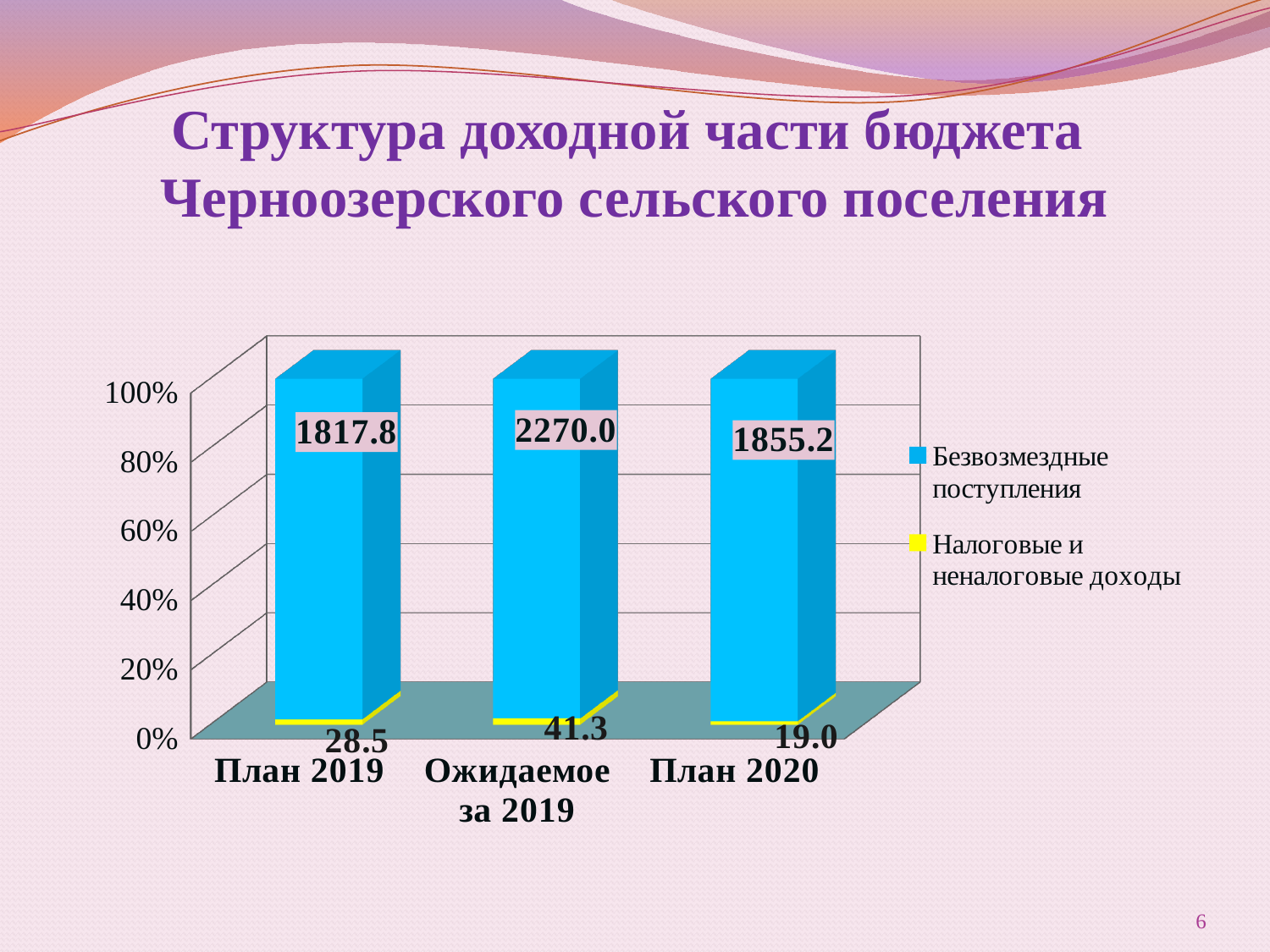

# Структура доходной части бюджета Черноозерского сельского поселения

[unsupported chart]

6